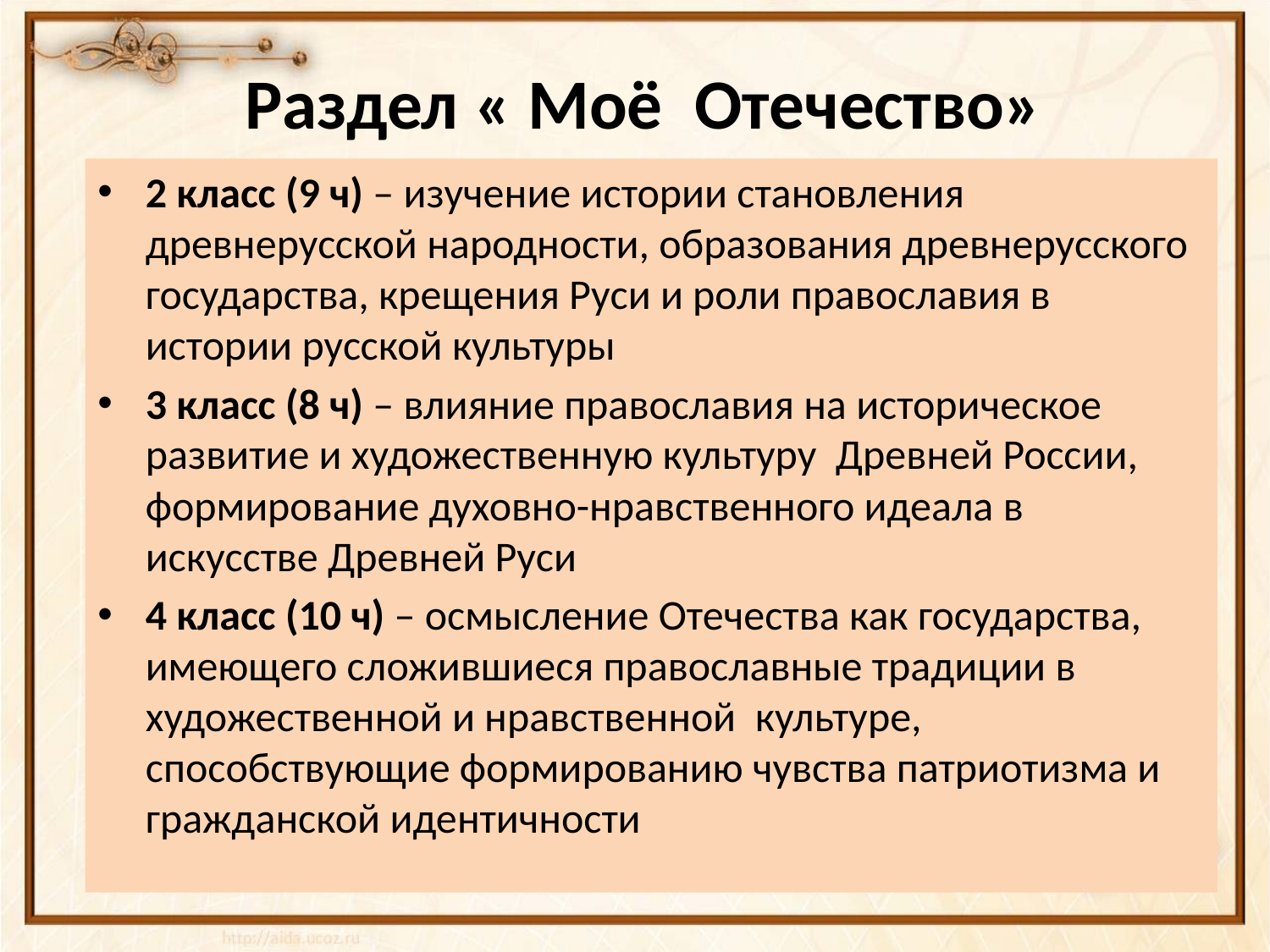

# Раздел « Моё  Отечество»
2 класс (9 ч) – изучение истории становления древнерусской народности, образования древнерусского  государства, крещения Руси и роли православия в истории русской культуры
3 класс (8 ч) – влияние православия на историческое развитие и художественную культуру  Древней России, формирование духовно-нравственного идеала в искусстве Древней Руси
4 класс (10 ч) – осмысление Отечества как государства, имеющего сложившиеся православные традиции в художественной и нравственной  культуре, способствующие формированию чувства патриотизма и гражданской идентичности